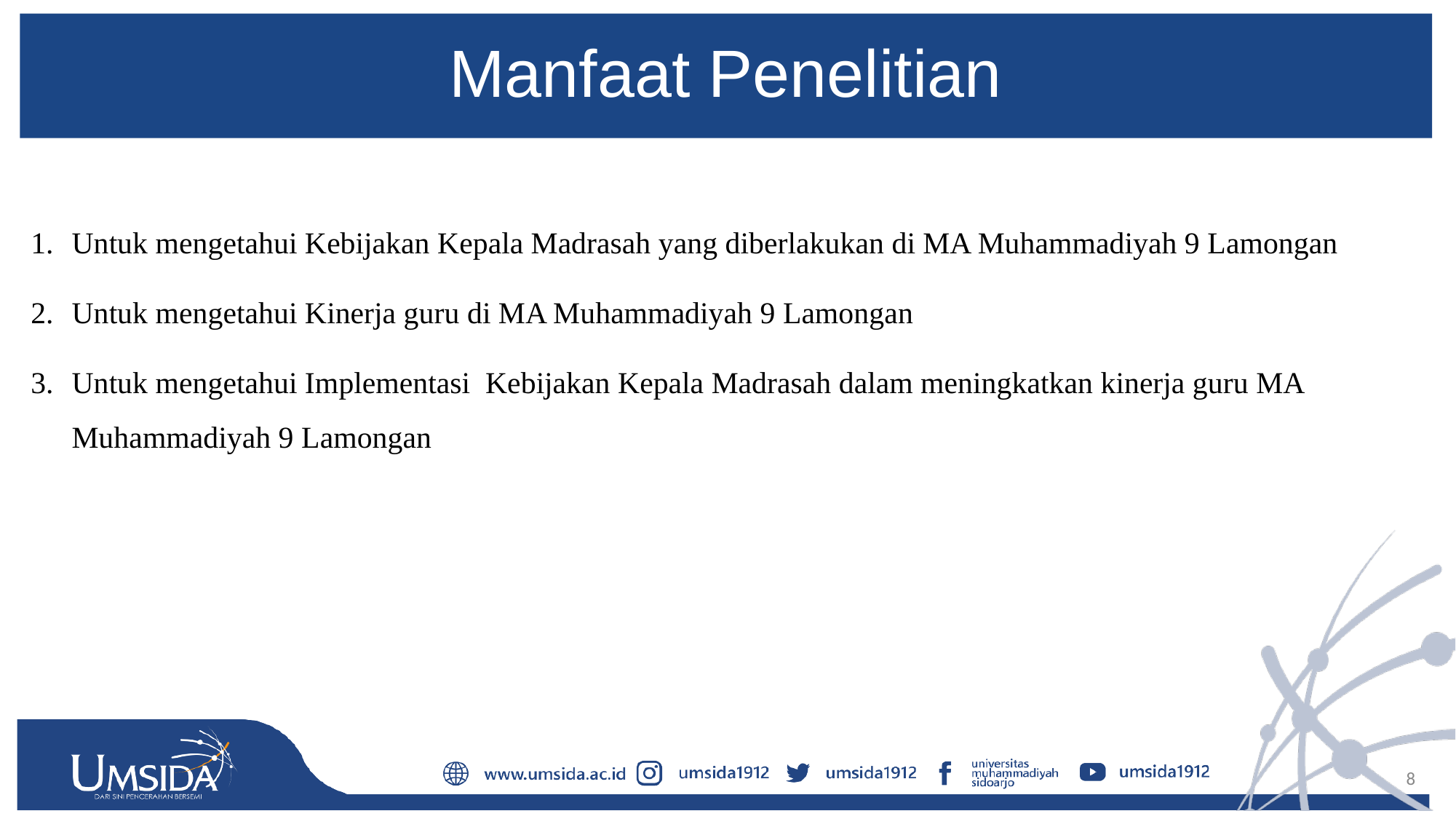

# Manfaat Penelitian

Untuk mengetahui Kebijakan Kepala Madrasah yang diberlakukan di MA Muhammadiyah 9 Lamongan
Untuk mengetahui Kinerja guru di MA Muhammadiyah 9 Lamongan
Untuk mengetahui Implementasi  Kebijakan Kepala Madrasah dalam meningkatkan kinerja guru MA Muhammadiyah 9 Lamongan